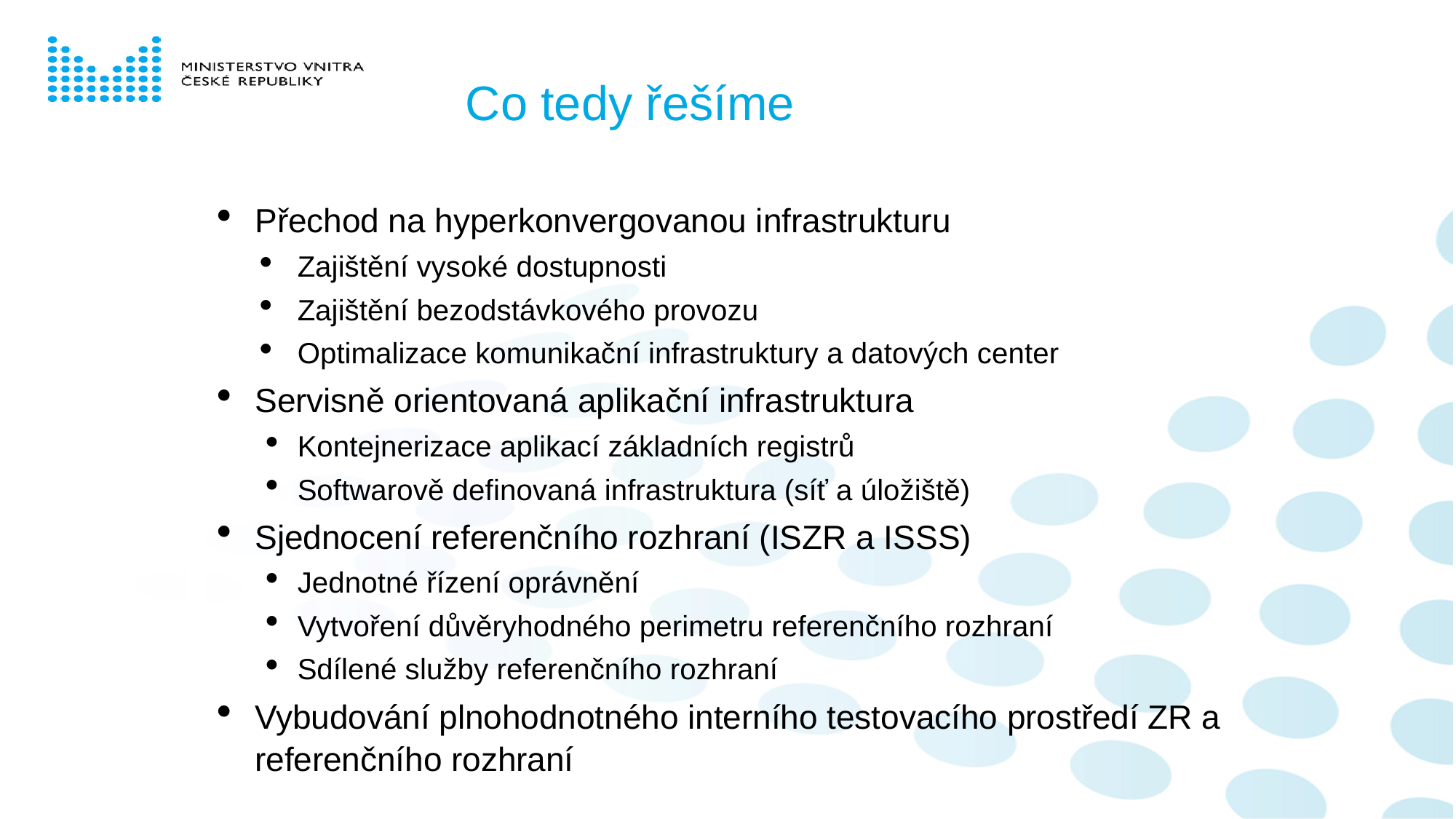

# Co tedy řešíme
Přechod na hyperkonvergovanou infrastrukturu
Zajištění vysoké dostupnosti
Zajištění bezodstávkového provozu
Optimalizace komunikační infrastruktury a datových center
Servisně orientovaná aplikační infrastruktura
Kontejnerizace aplikací základních registrů
Softwarově definovaná infrastruktura (síť a úložiště)
Sjednocení referenčního rozhraní (ISZR a ISSS)
Jednotné řízení oprávnění
Vytvoření důvěryhodného perimetru referenčního rozhraní
Sdílené služby referenčního rozhraní
Vybudování plnohodnotného interního testovacího prostředí ZR a referenčního rozhraní